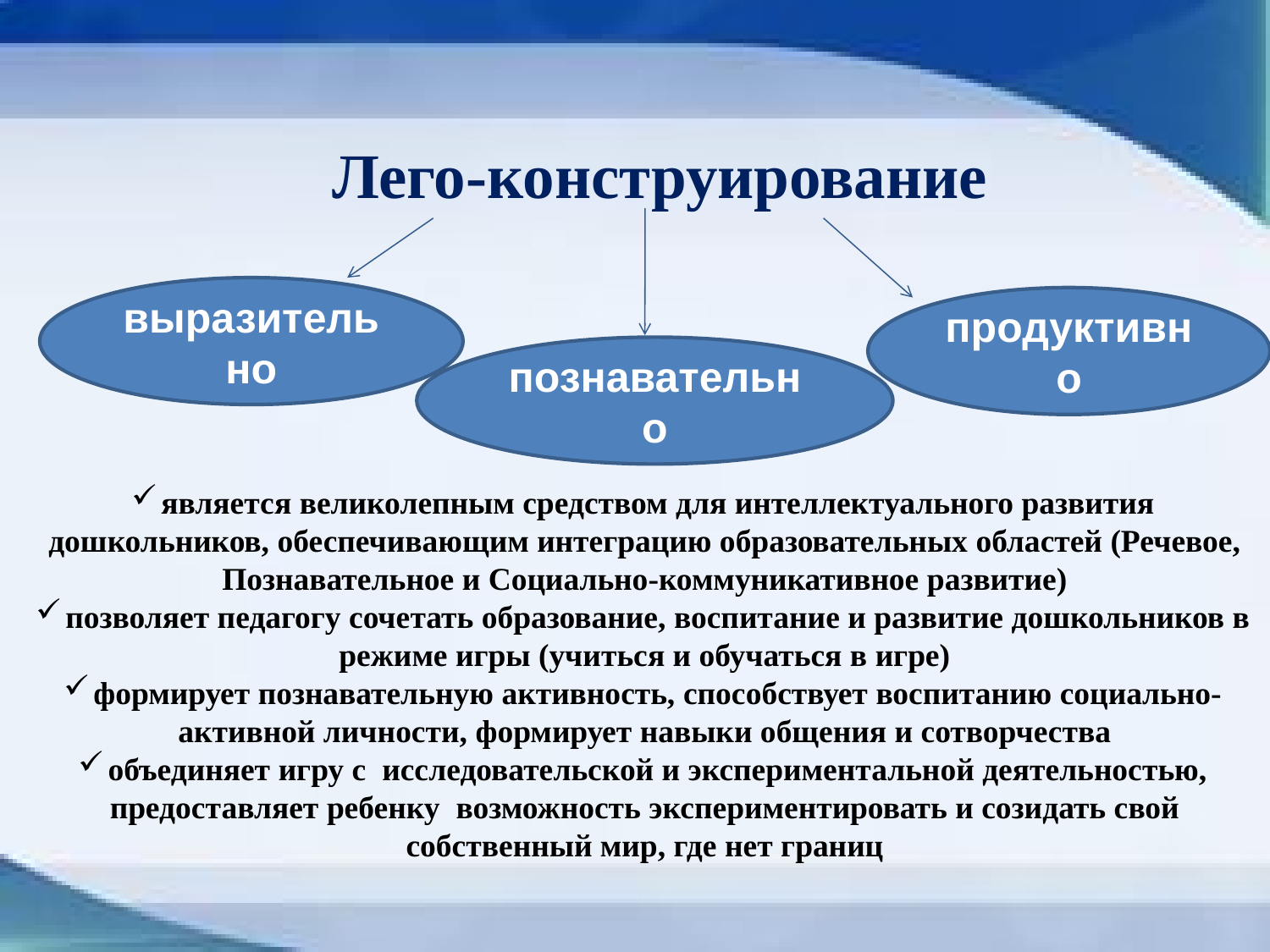

Лего-конструирование
выразительно
продуктивно
познавательно
является великолепным средством для интеллектуального развития дошкольников, обеспечивающим интеграцию образовательных областей (Речевое, Познавательное и Социально-коммуникативное развитие)
позволяет педагогу сочетать образование, воспитание и развитие дошкольников в режиме игры (учиться и обучаться в игре)
формирует познавательную активность, способствует воспитанию социально-активной личности, формирует навыки общения и сотворчества
объединяет игру с  исследовательской и экспериментальной деятельностью, предоставляет ребенку  возможность экспериментировать и созидать свой собственный мир, где нет границ